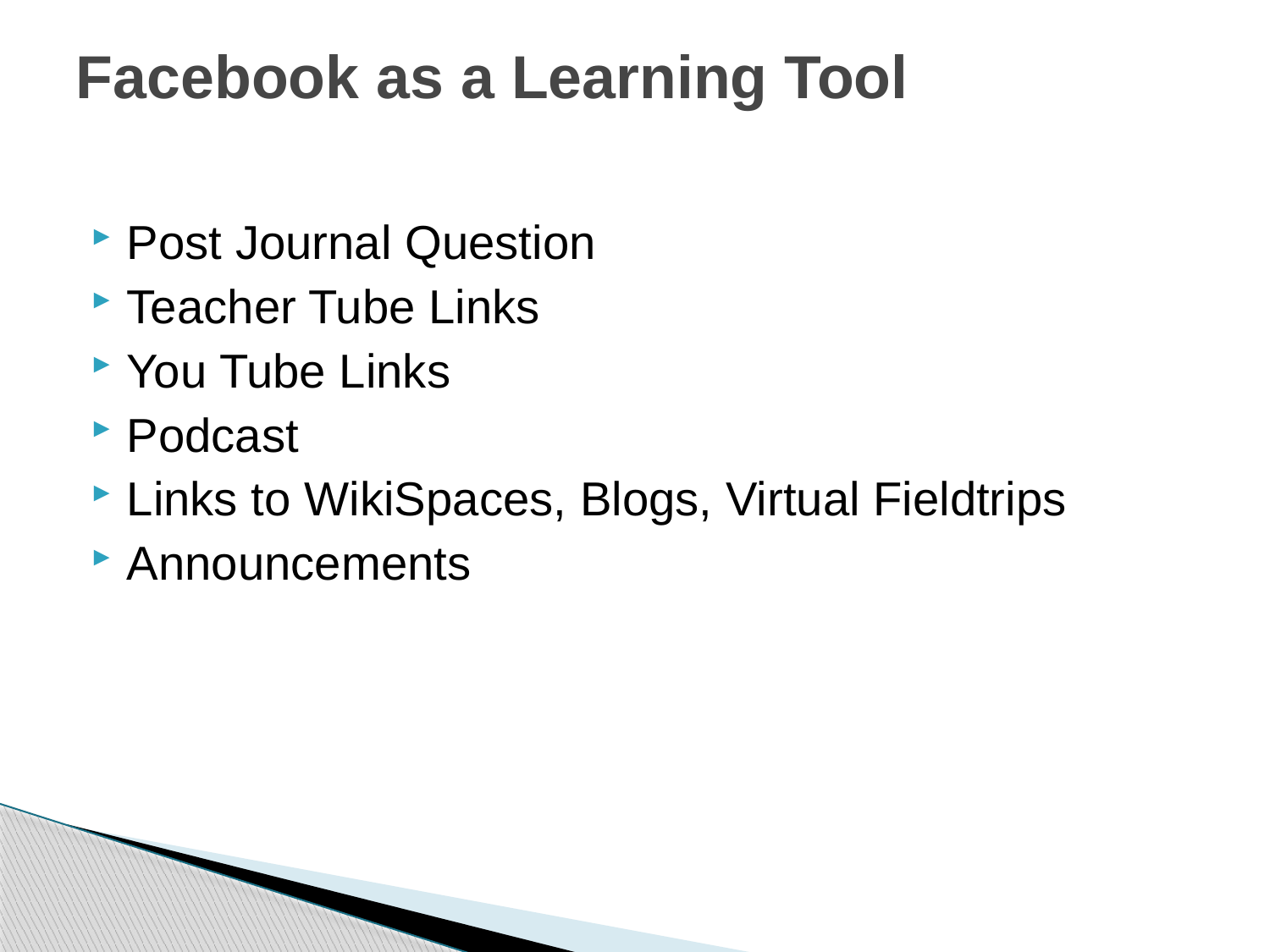

# Facebook as a Learning Tool
Post Journal Question
Teacher Tube Links
You Tube Links
Podcast
Links to WikiSpaces, Blogs, Virtual Fieldtrips
Announcements